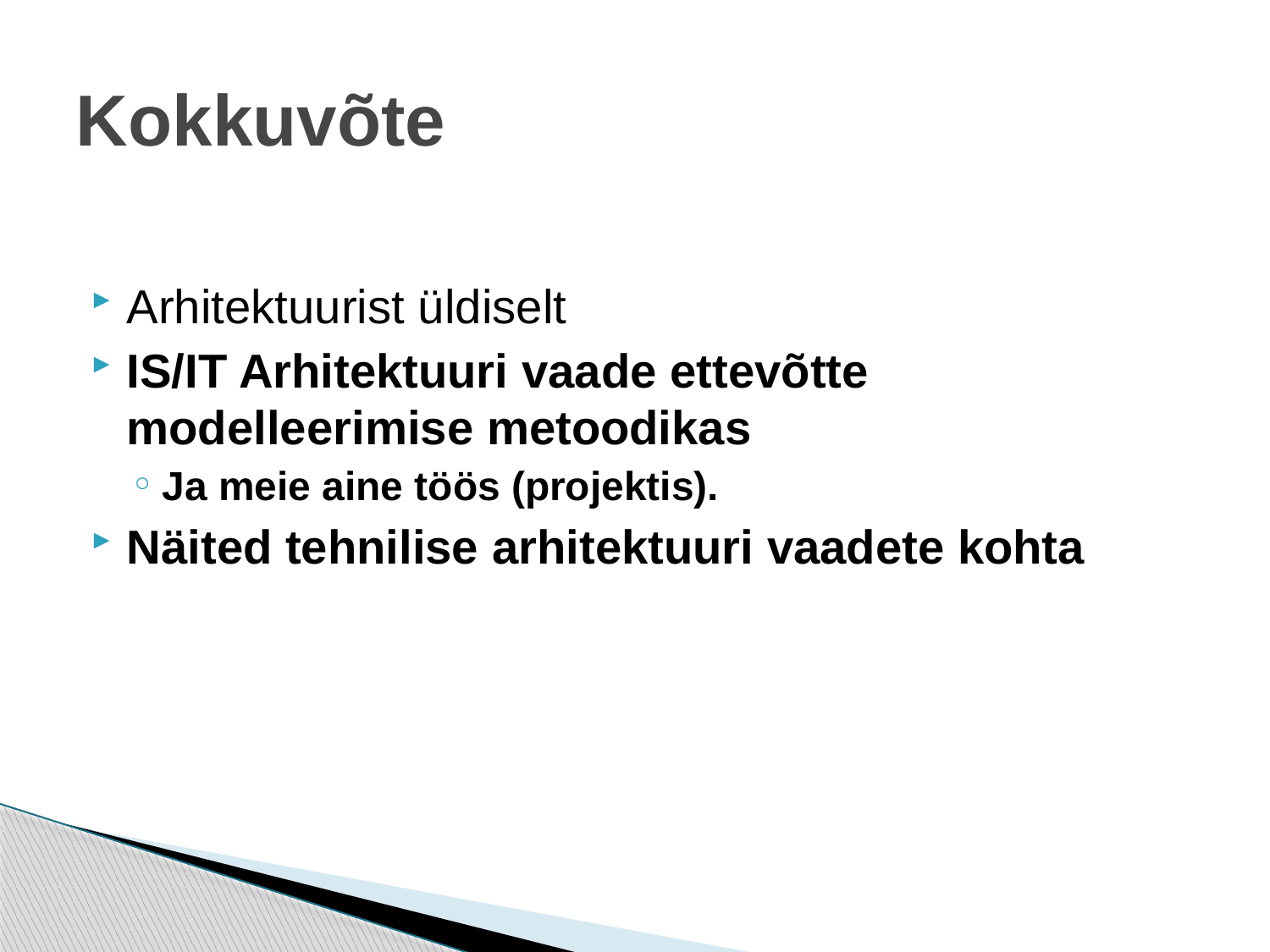

# Kokkuvõte

Arhitektuurist üldiselt
IS/IT Arhitektuuri vaade ettevõtte modelleerimise metoodikas
Ja meie aine töös (projektis).
Näited tehnilise arhitektuuri vaadete kohta